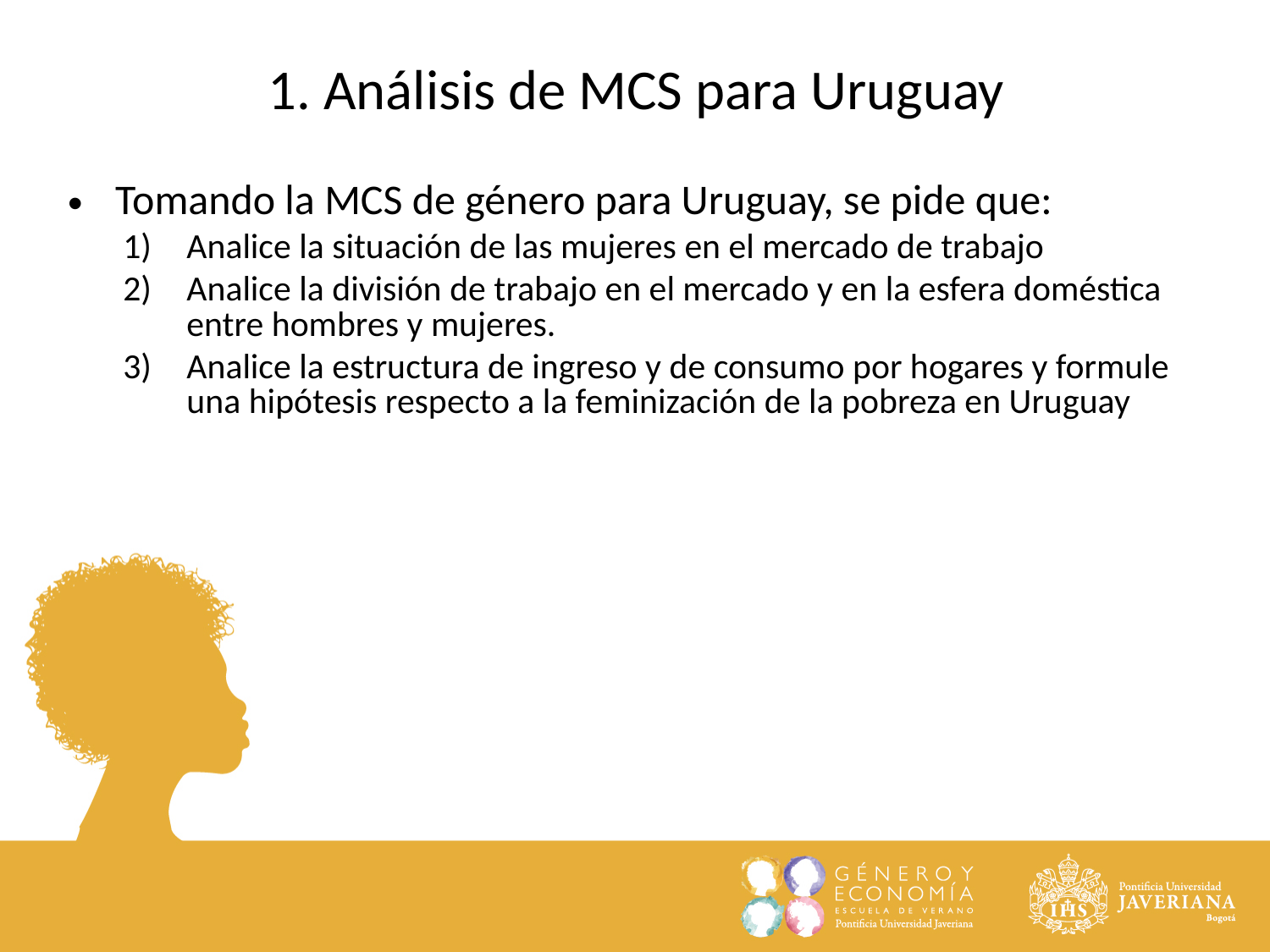

1. Análisis de MCS para Uruguay
Tomando la MCS de género para Uruguay, se pide que:
Analice la situación de las mujeres en el mercado de trabajo
Analice la división de trabajo en el mercado y en la esfera doméstica entre hombres y mujeres.
Analice la estructura de ingreso y de consumo por hogares y formule una hipótesis respecto a la feminización de la pobreza en Uruguay